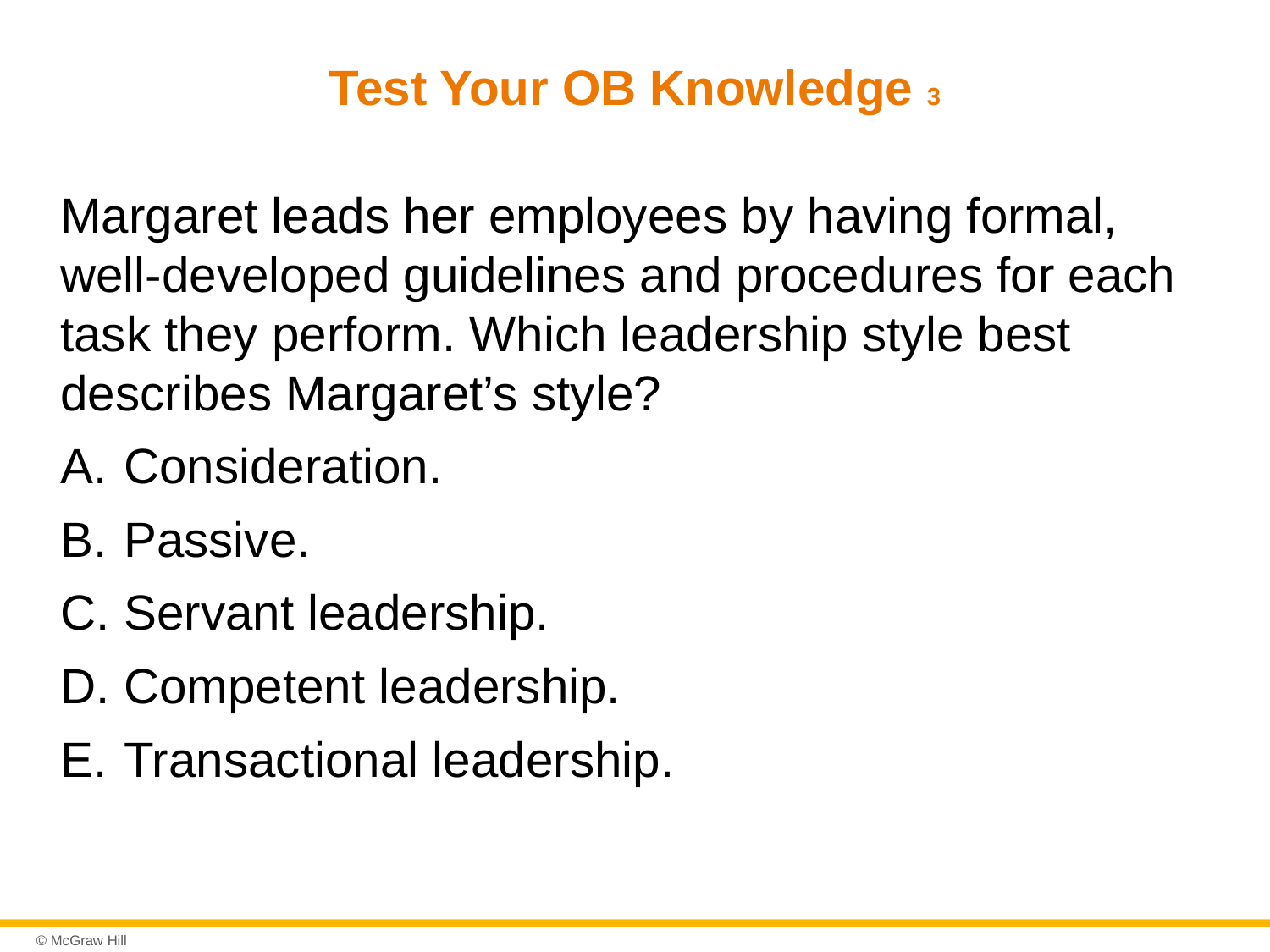

# Test Your OB Knowledge 3
Margaret leads her employees by having formal, well-developed guidelines and procedures for each task they perform. Which leadership style best describes Margaret’s style?
Consideration.
Passive.
Servant leadership.
Competent leadership.
Transactional leadership.